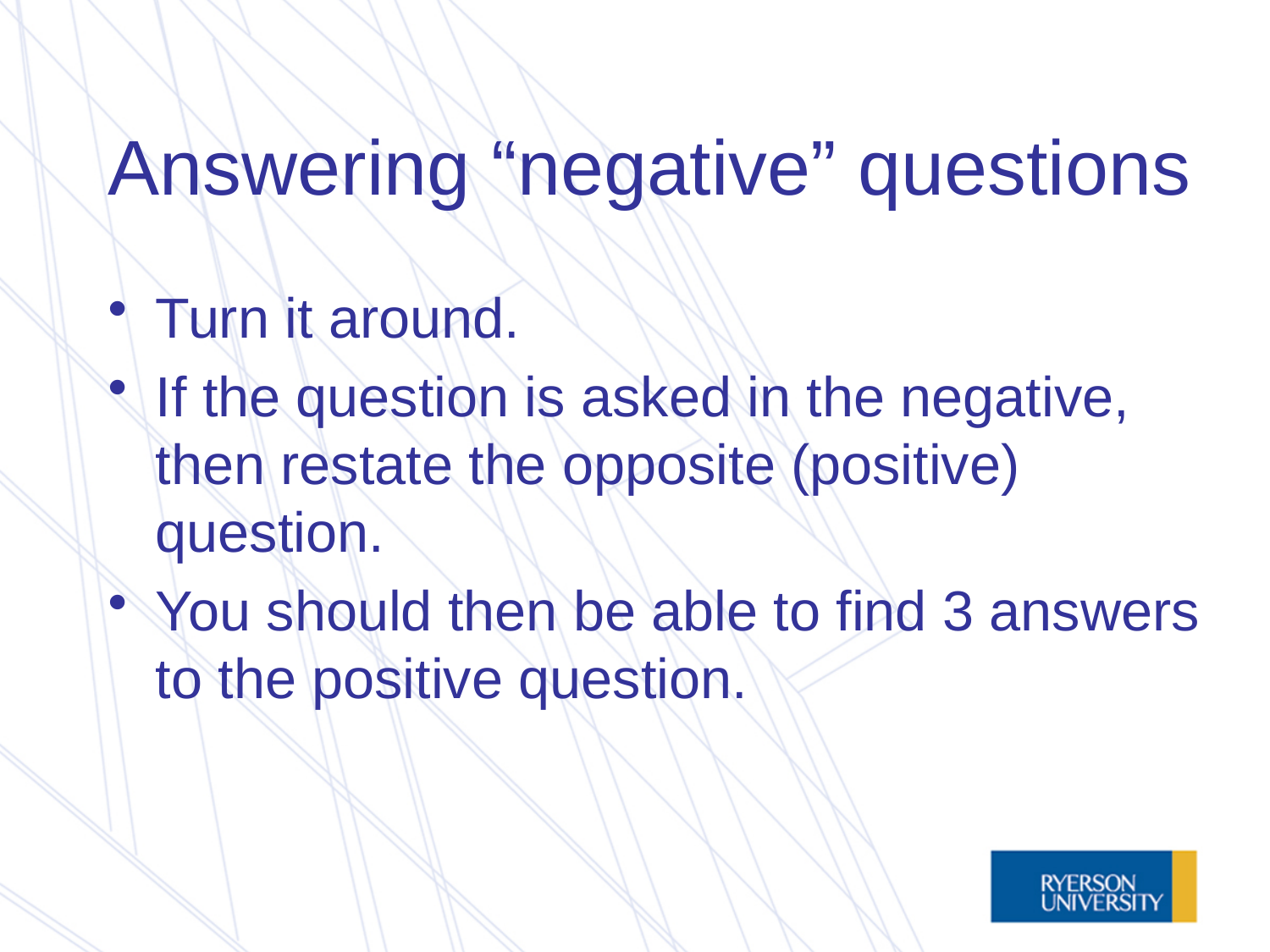

# Answering “negative” questions
Turn it around.
If the question is asked in the negative, then restate the opposite (positive) question.
You should then be able to find 3 answers to the positive question.